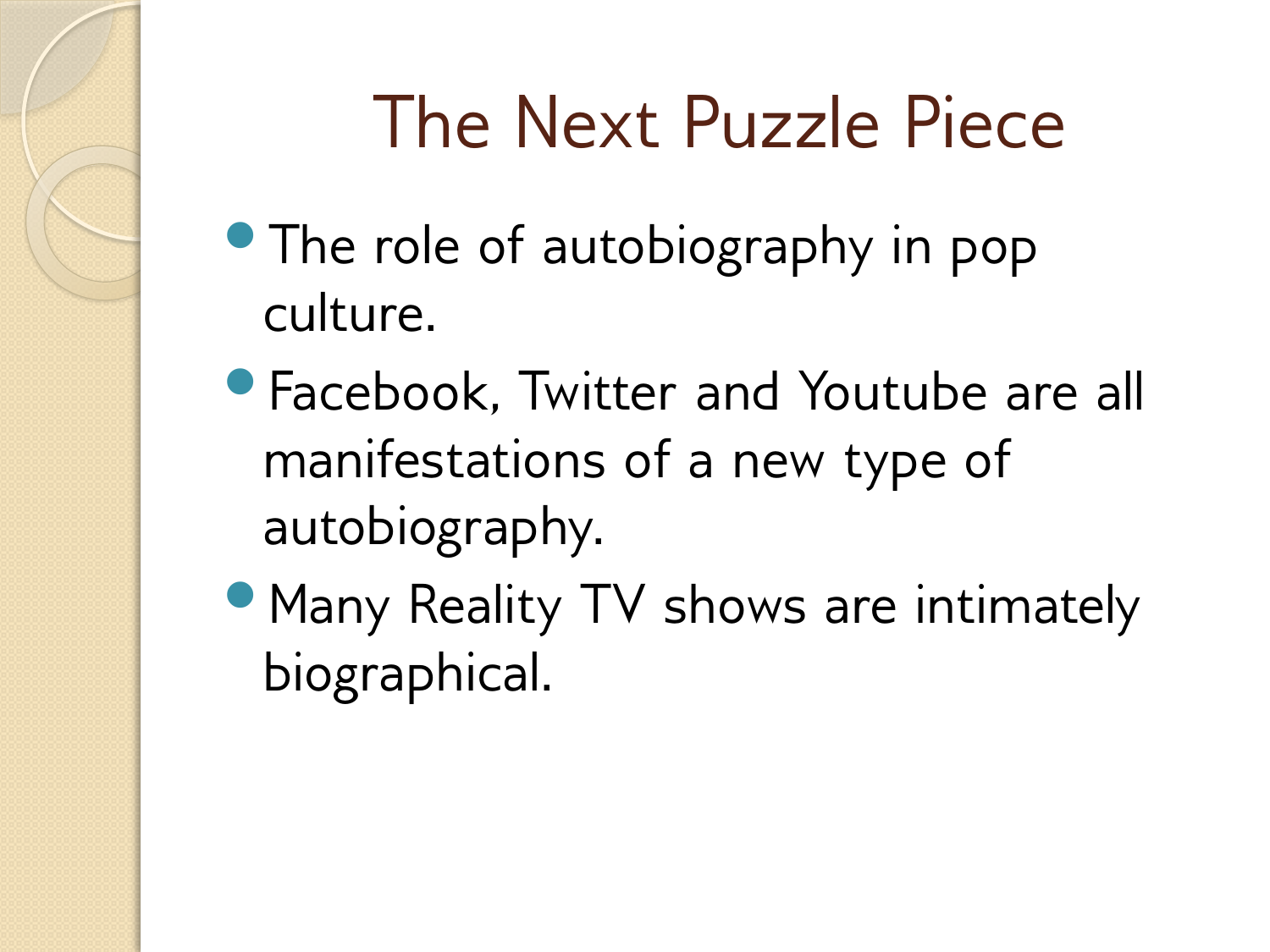

# The Next Puzzle Piece
The role of autobiography in pop culture.
Facebook, Twitter and Youtube are all manifestations of a new type of autobiography.
Many Reality TV shows are intimately biographical.